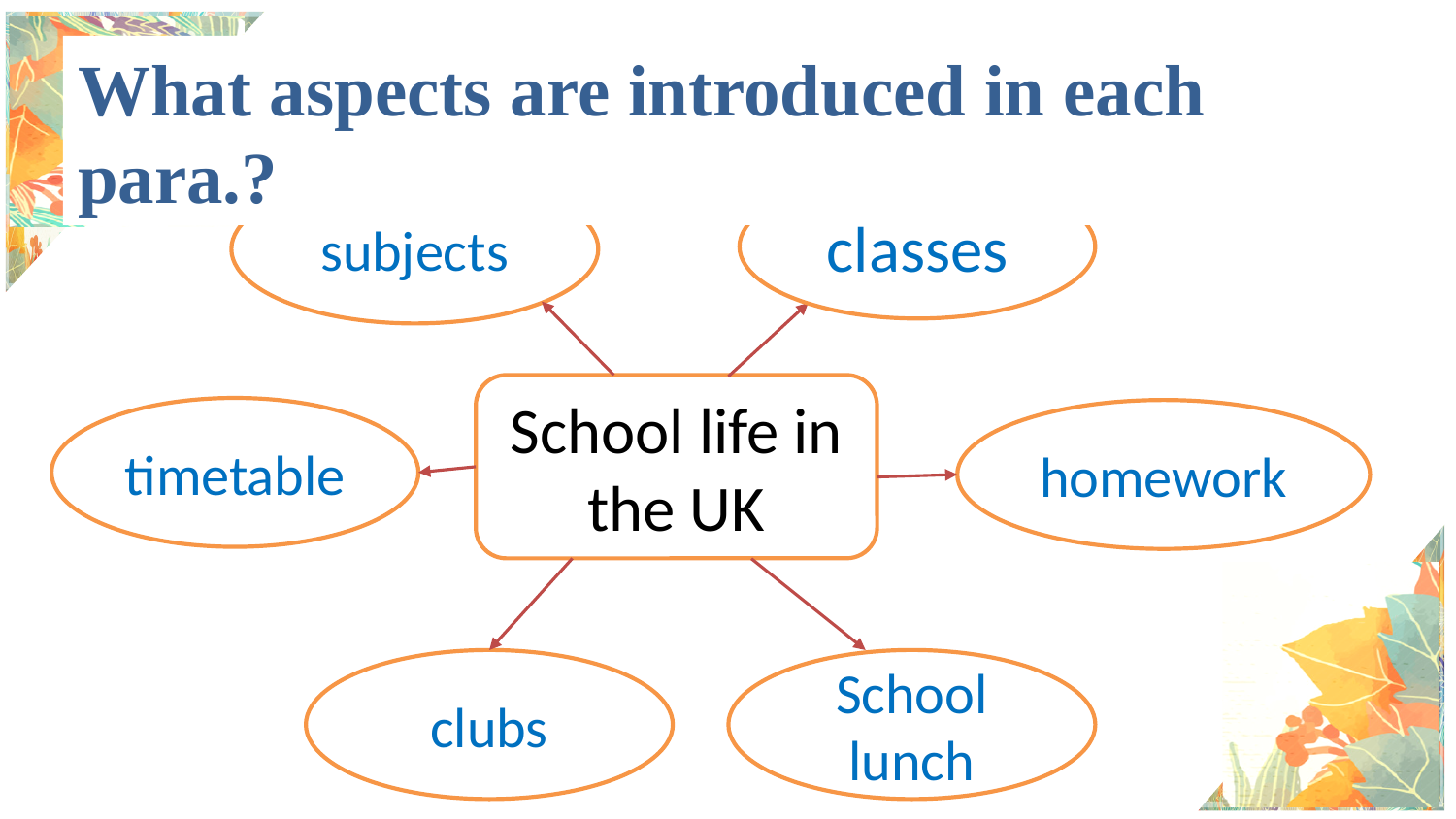

What aspects are introduced in each para.?
subjects
classes
School life in the UK
timetable
homework
clubs
School lunch